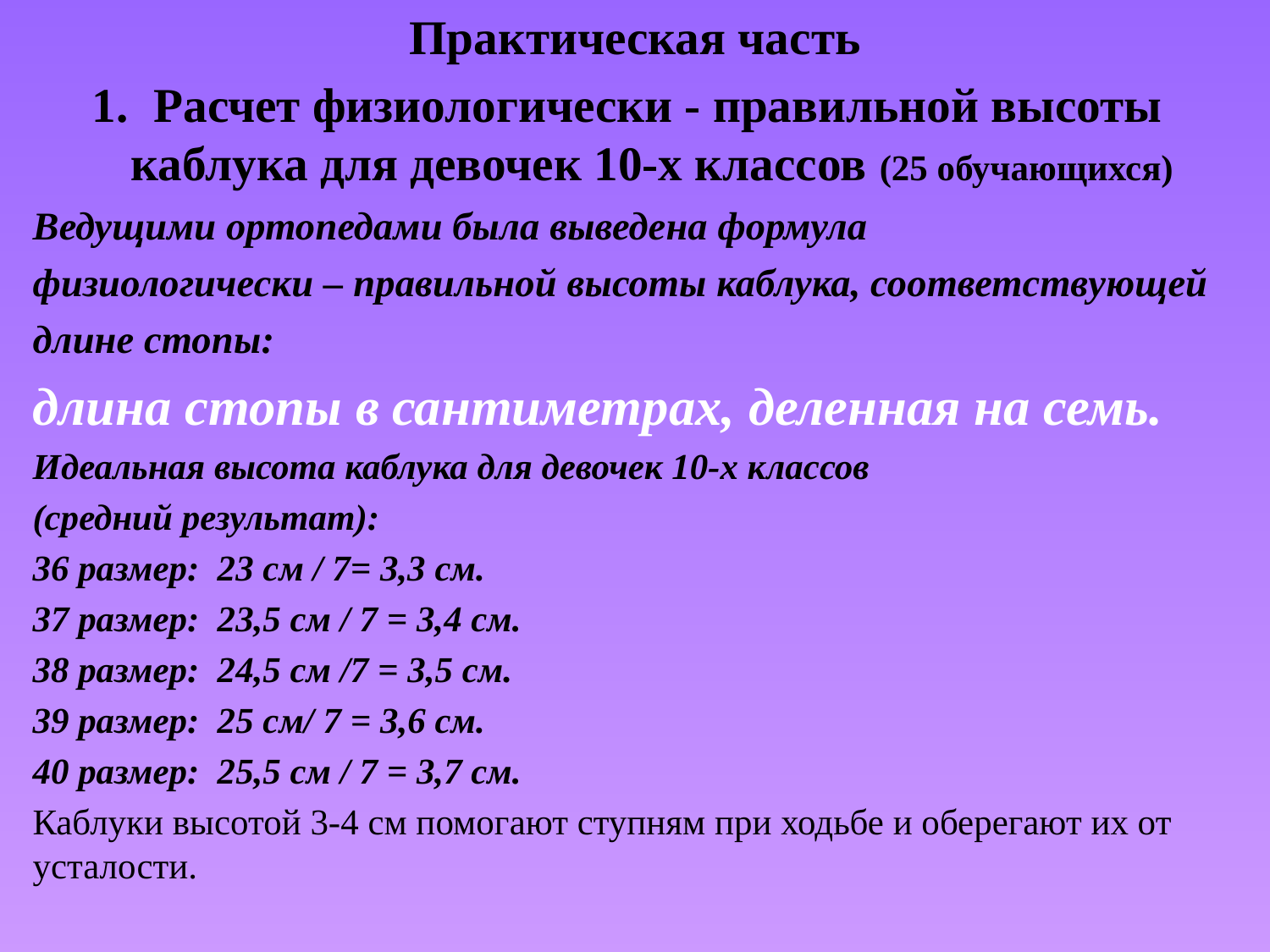

Практическая часть
 Расчет физиологически - правильной высоты каблука для девочек 10-х классов (25 обучающихся)
Ведущими ортопедами была выведена формула
физиологически – правильной высоты каблука, соответствующей длине стопы:
длина стопы в сантиметрах, деленная на семь.
Идеальная высота каблука для девочек 10-х классов
(средний результат):
36 размер:  23 см / 7= 3,3 см.
37 размер:  23,5 см / 7 = 3,4 см.
38 размер:  24,5 см /7 = 3,5 см.
39 размер:  25 см/ 7 = 3,6 см.
40 размер:  25,5 см / 7 = 3,7 см.
Каблуки высотой 3-4 см помогают ступням при ходьбе и оберегают их от усталости.